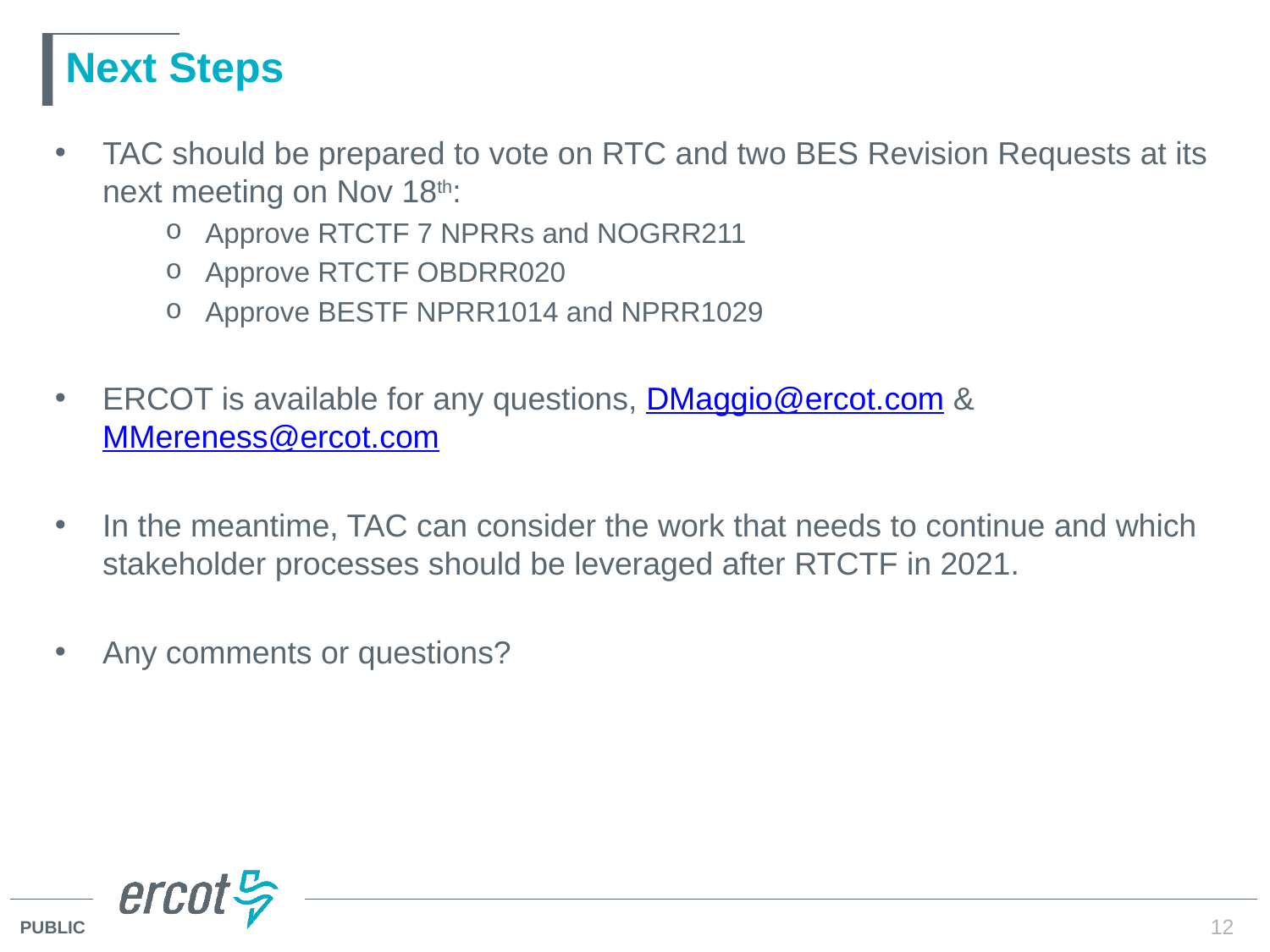

# Next Steps
TAC should be prepared to vote on RTC and two BES Revision Requests at its next meeting on Nov 18th:
Approve RTCTF 7 NPRRs and NOGRR211
Approve RTCTF OBDRR020
Approve BESTF NPRR1014 and NPRR1029

ERCOT is available for any questions, DMaggio@ercot.com & MMereness@ercot.com

In the meantime, TAC can consider the work that needs to continue and which stakeholder processes should be leveraged after RTCTF in 2021.

Any comments or questions?

12